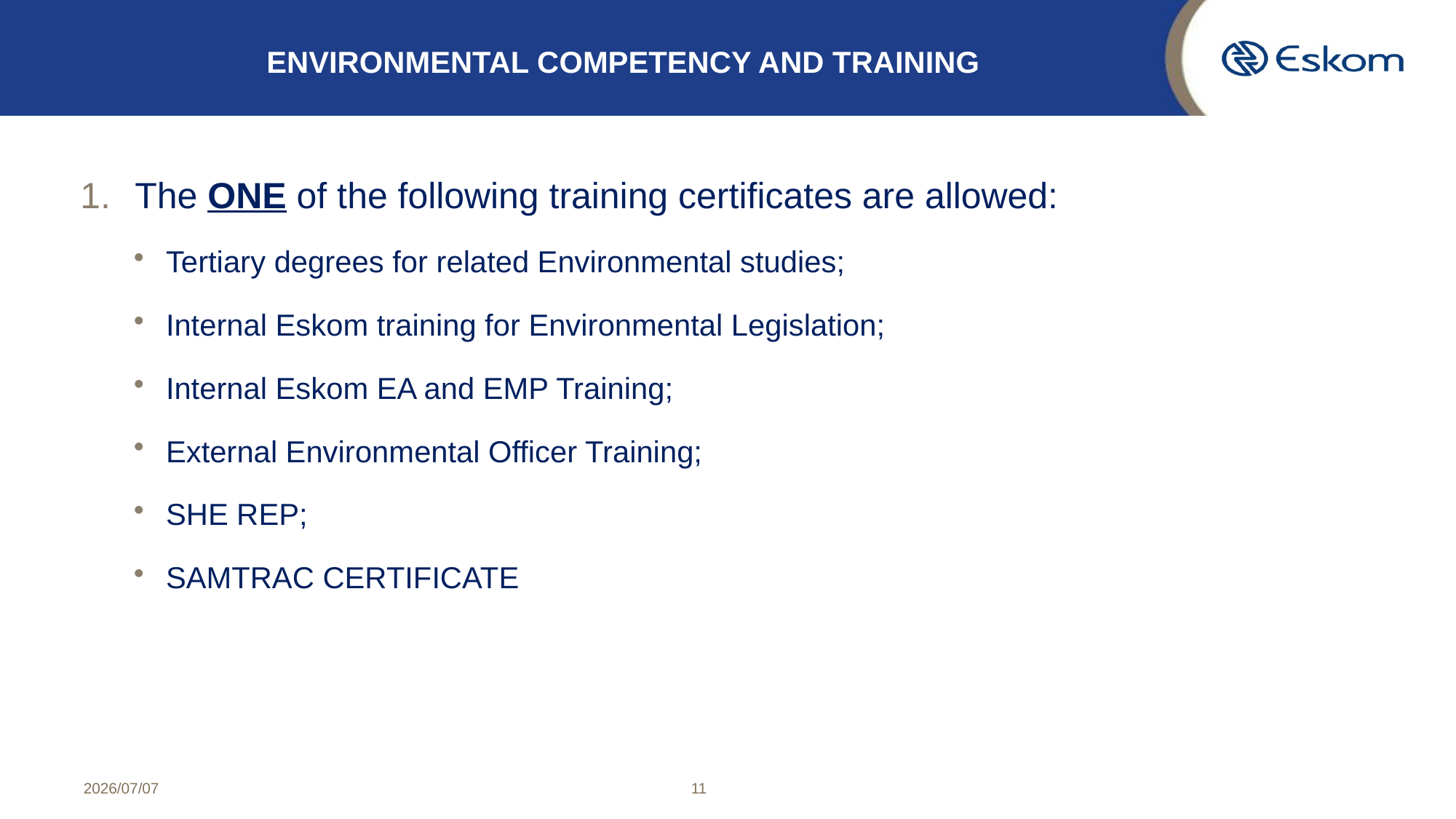

# ENVIRONMENTAL COMPETENCY AND TRAINING
The ONE of the following training certificates are allowed:
Tertiary degrees for related Environmental studies;
Internal Eskom training for Environmental Legislation;
Internal Eskom EA and EMP Training;
External Environmental Officer Training;
SHE REP;
SAMTRAC CERTIFICATE

2026/07/07
11